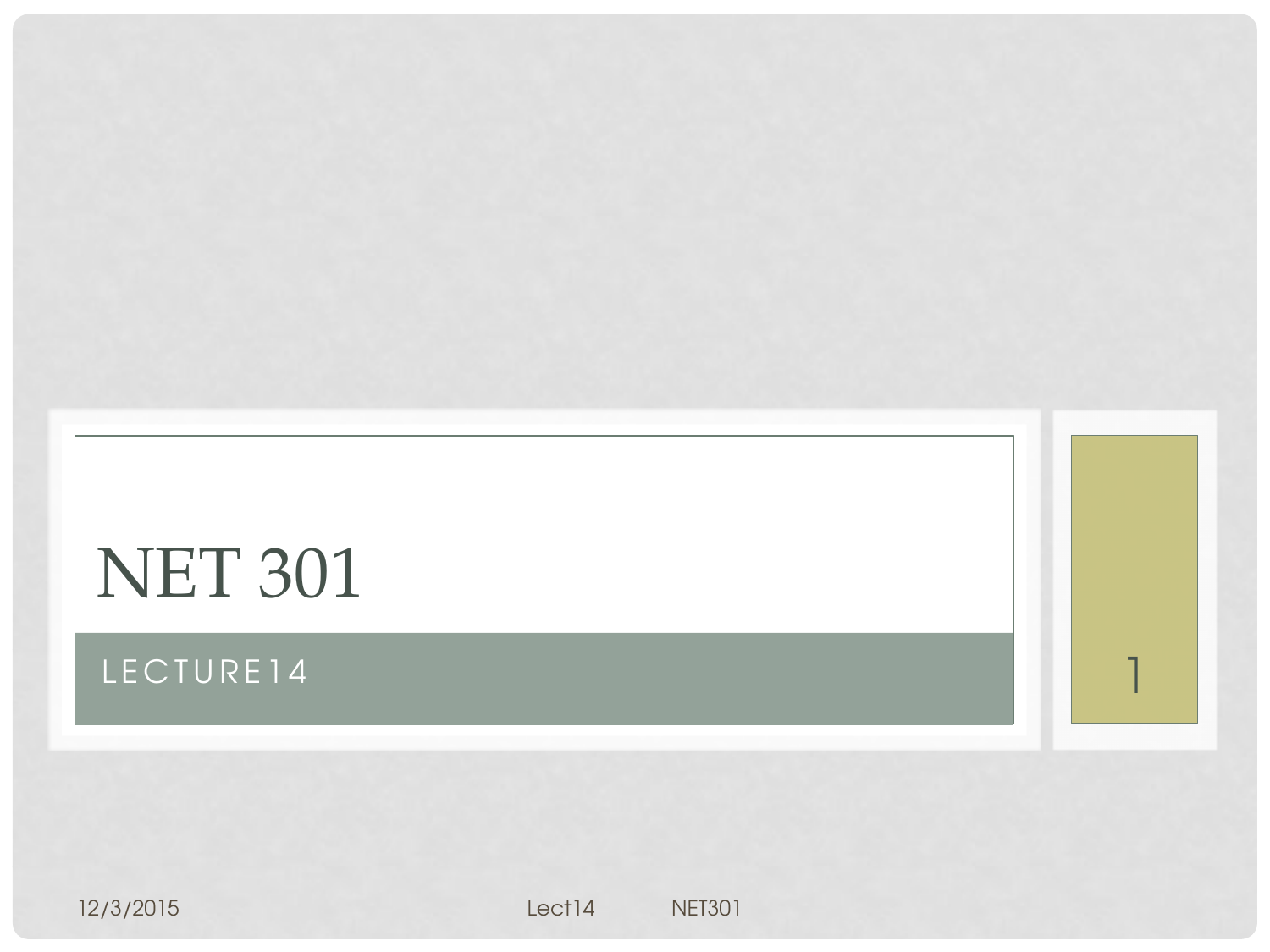

# Net 301
1
LECTURE14
12/3/2015
Lect14             NET301